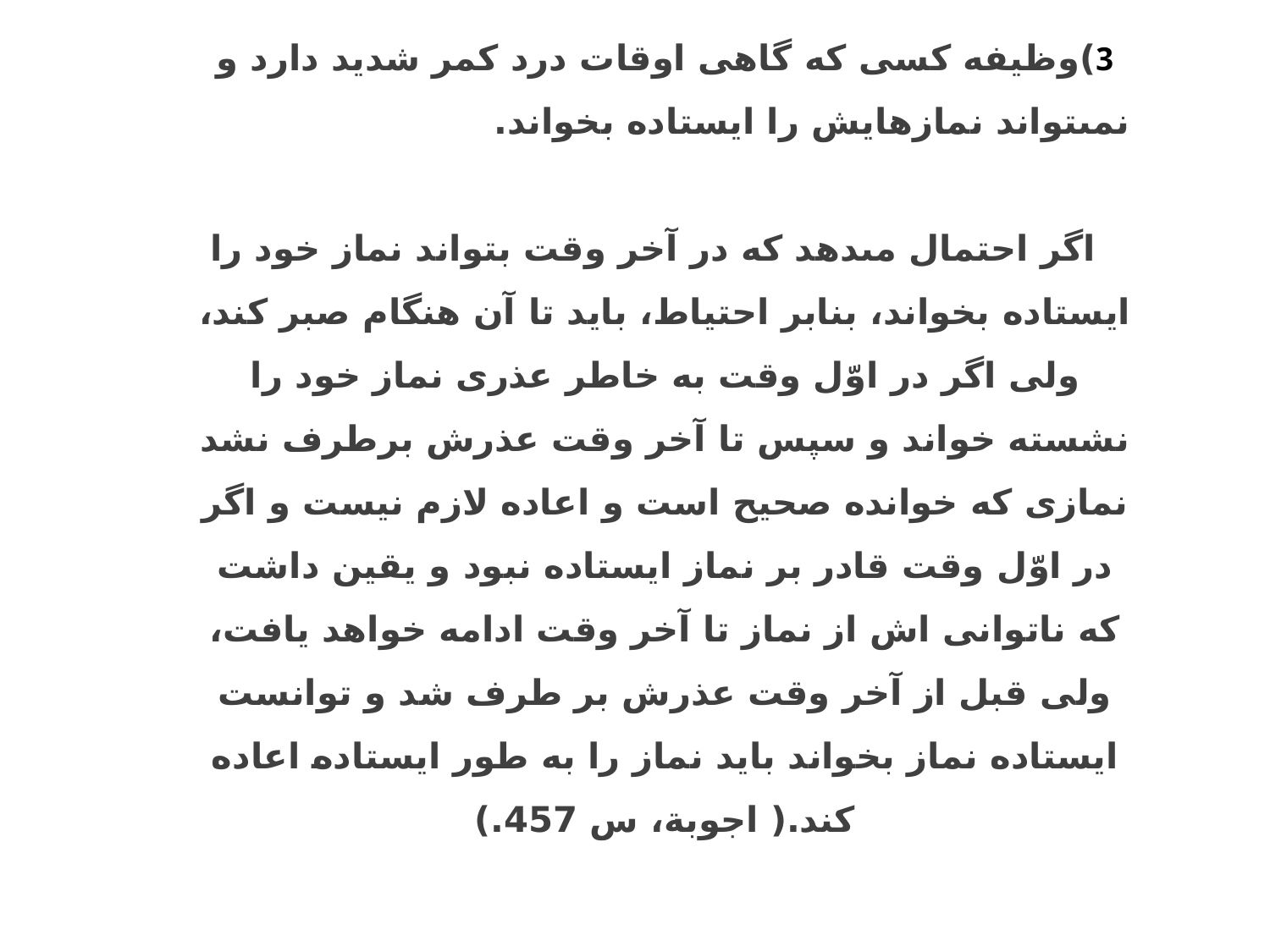

3)وظیفه کسی که گاهى اوقات درد کمر شدید دارد و نمى‏تواند نمازهایش را ایستاده بخواند.
  اگر احتمال مى‏دهد که در آخر وقت بتواند نماز خود را ایستاده بخواند، بنابر احتیاط، باید تا آن هنگام صبر کند، ولى اگر در اوّل وقت به خاطر عذرى نماز خود را نشسته خواند و سپس تا آخر وقت عذرش برطرف نشد نمازى که خوانده صحیح است و اعاده لازم نیست و اگر در اوّل وقت قادر بر نماز ایستاده نبود و یقین داشت که ناتوانى اش از نماز تا آخر وقت ادامه خواهد یافت، ولى قبل از آخر وقت عذرش بر طرف شد و توانست ایستاده نماز بخواند باید نماز را به طور ایستاده اعاده کند.( اجوبة، س 457.)